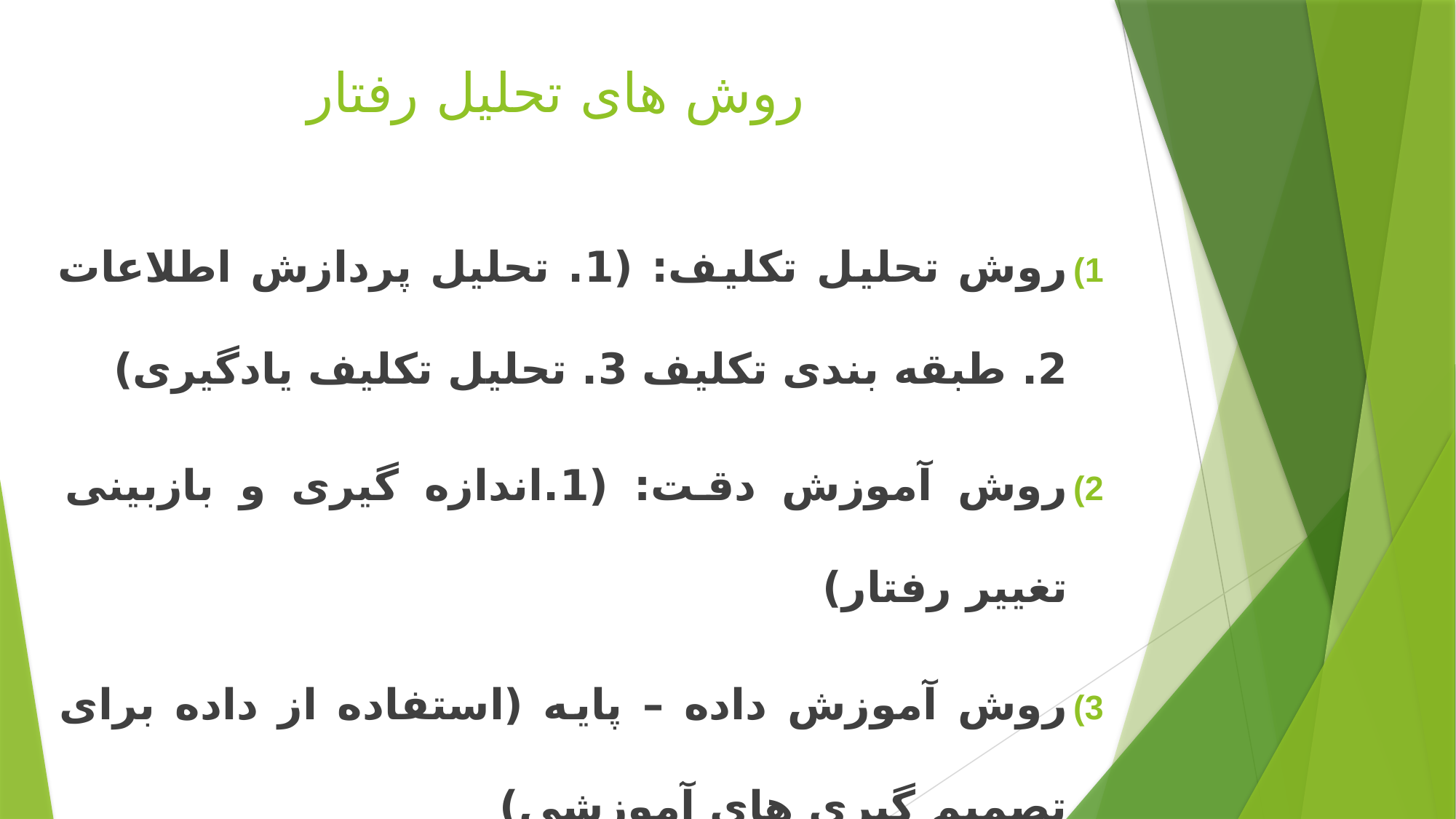

# روش های تحلیل رفتار
روش تحلیل تکلیف: (1. تحلیل پردازش اطلاعات 2. طبقه بندی تکلیف 3. تحلیل تکلیف یادگیری)
روش آموزش دقت: (1.اندازه گیری و بازبینی تغییر رفتار)
روش آموزش داده – پایه (استفاده از داده برای تصمیم گیری های آموزشی)